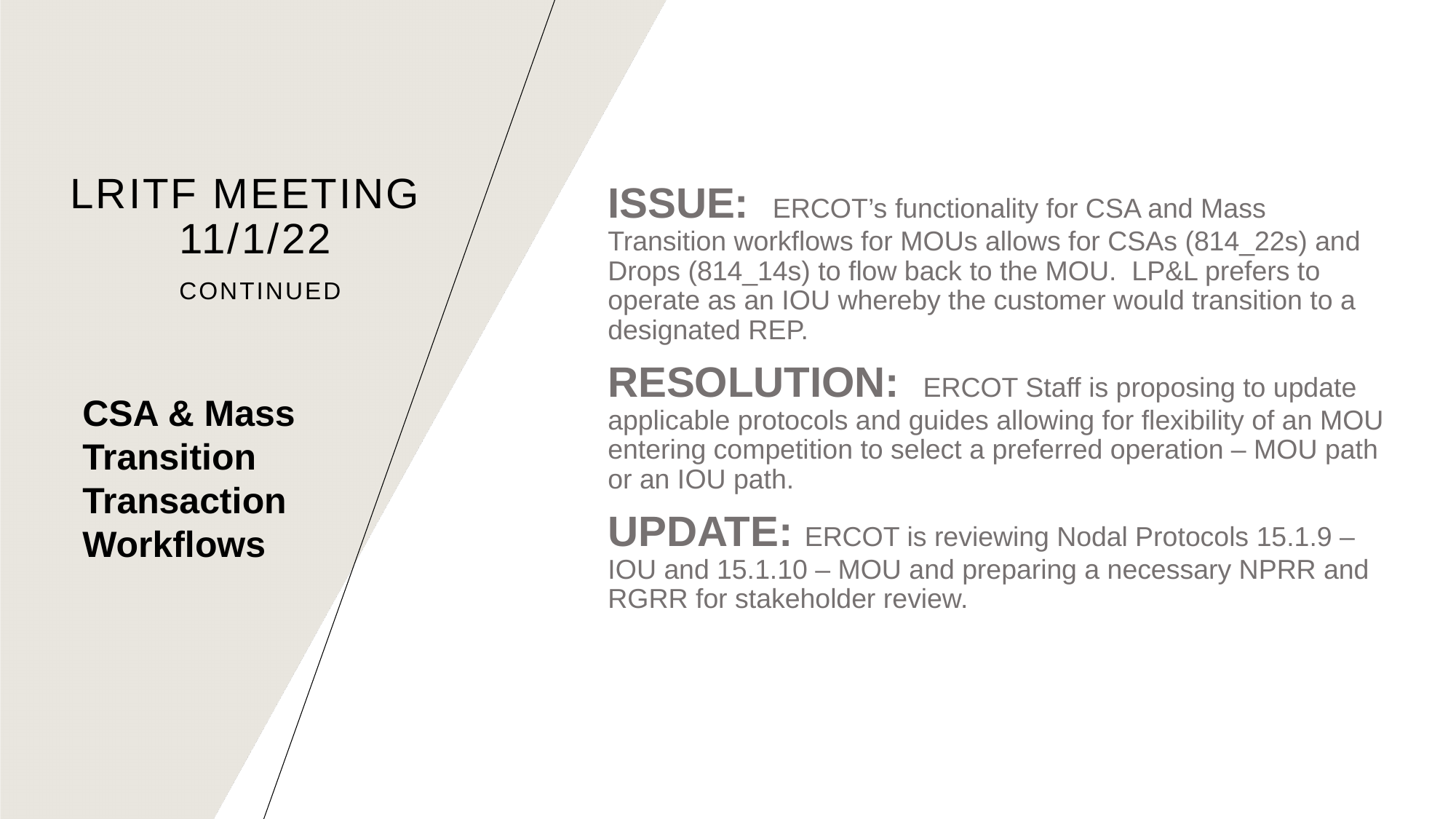

# LRITF Meeting 11/1/22 continued
ISSUE:  ERCOT’s functionality for CSA and Mass Transition workflows for MOUs allows for CSAs (814_22s) and Drops (814_14s) to flow back to the MOU.  LP&L prefers to operate as an IOU whereby the customer would transition to a designated REP.
RESOLUTION:  ERCOT Staff is proposing to update applicable protocols and guides allowing for flexibility of an MOU entering competition to select a preferred operation – MOU path or an IOU path.
UPDATE: ERCOT is reviewing Nodal Protocols 15.1.9 – IOU and 15.1.10 – MOU and preparing a necessary NPRR and RGRR for stakeholder review.
CSA & Mass Transition Transaction Workflows